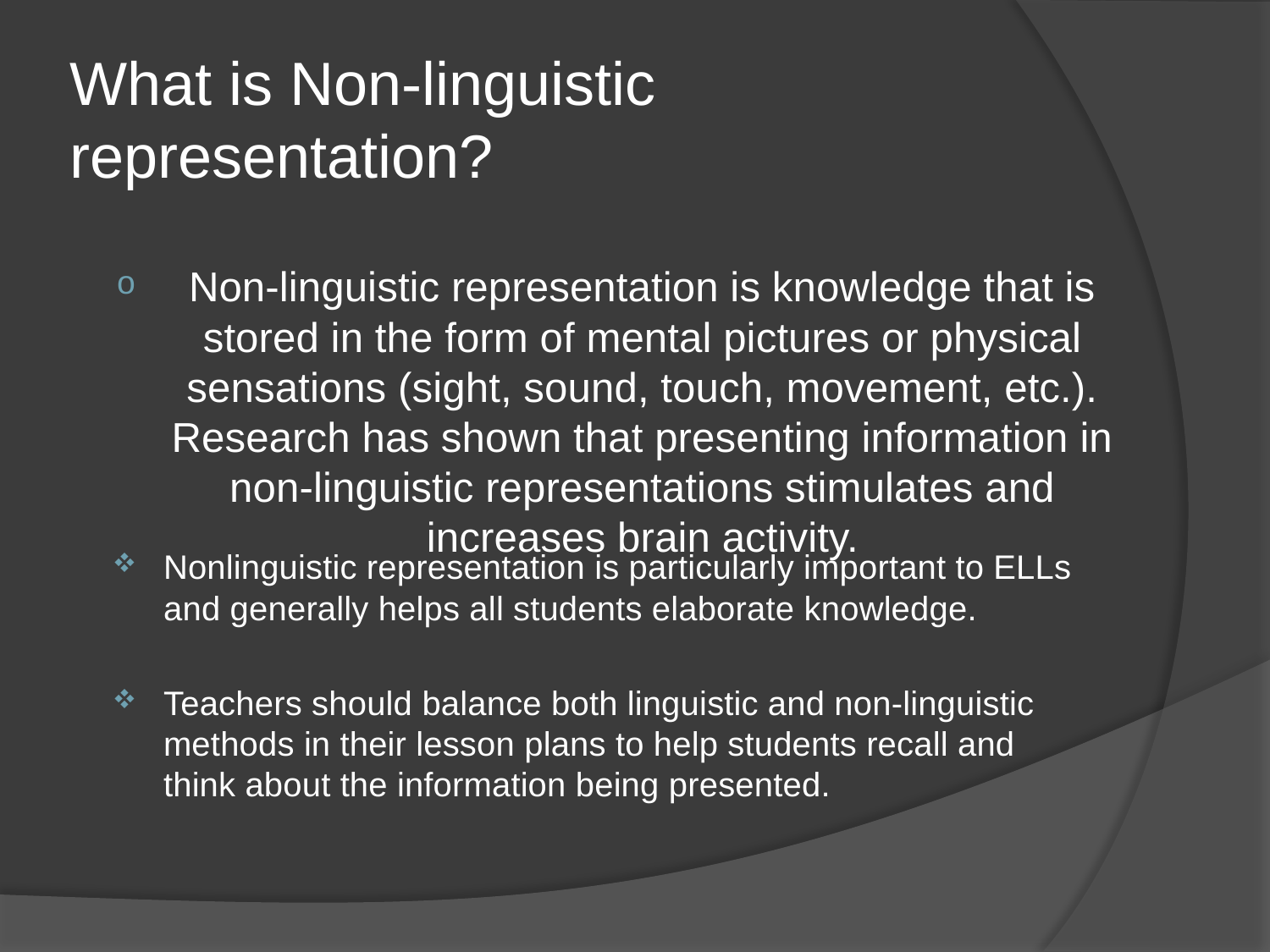

# What is Non-linguistic representation?
Non-linguistic representation is knowledge that is stored in the form of mental pictures or physical sensations (sight, sound, touch, movement, etc.). Research has shown that presenting information in non-linguistic representations stimulates and increases brain activity.

Nonlinguistic representation is particularly important to ELLs and generally helps all students elaborate knowledge.

Teachers should balance both linguistic and non-linguistic methods in their lesson plans to help students recall and think about the information being presented.